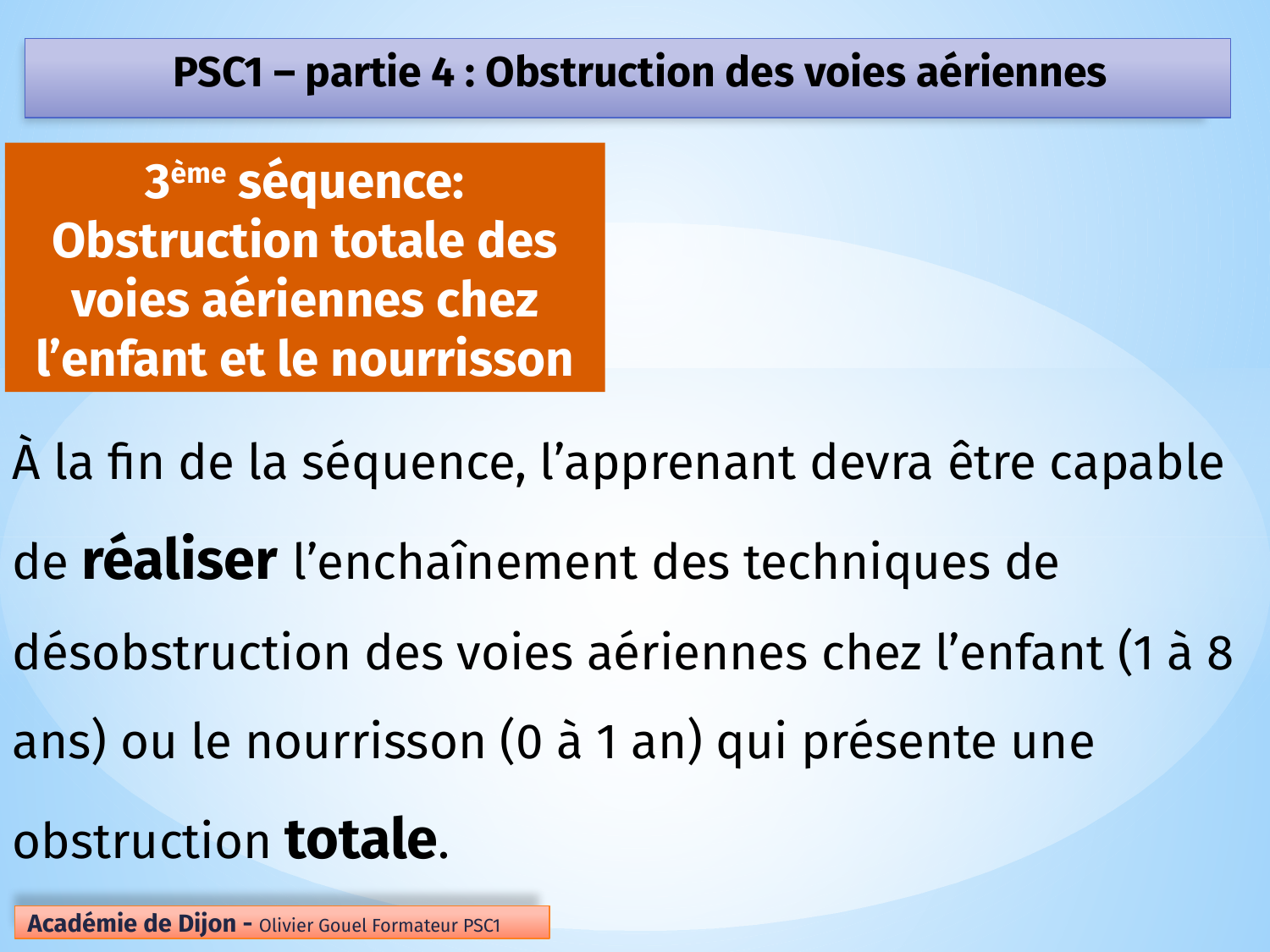

# PSC1 – partie 4 : Obstruction des voies aériennes
3ème séquence:
Obstruction totale des voies aériennes chez l’enfant et le nourrisson
À la fin de la séquence, l’apprenant devra être capable de réaliser l’enchaînement des techniques de désobstruction des voies aériennes chez l’enfant (1 à 8 ans) ou le nourrisson (0 à 1 an) qui présente une obstruction totale.
Académie de Dijon - Olivier Gouel Formateur PSC1